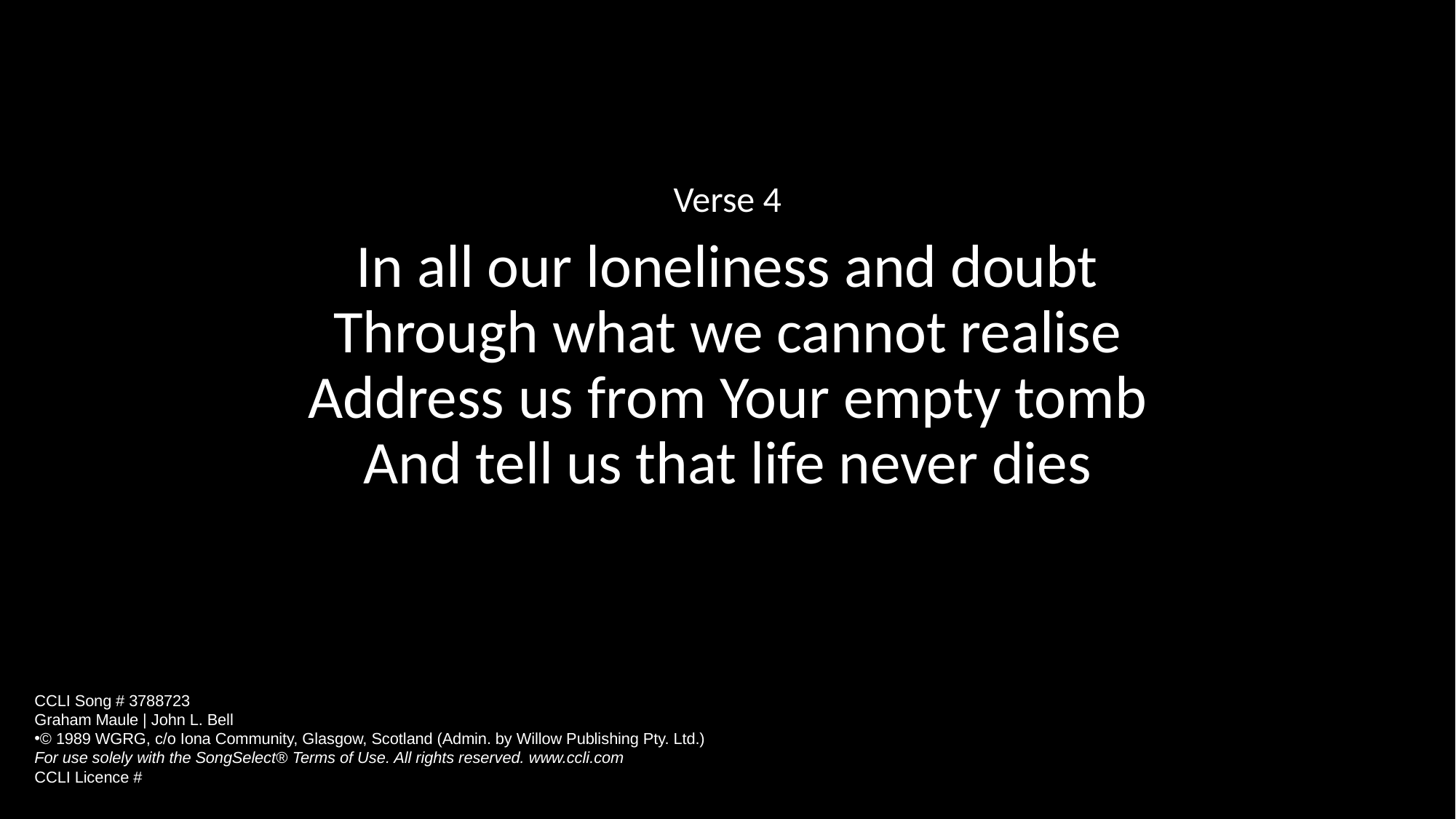

Verse 4
In all our loneliness and doubt
Through what we cannot realise
Address us from Your empty tomb
And tell us that life never dies

CCLI Song # 3788723
Graham Maule | John L. Bell
© 1989 WGRG, c/o Iona Community, Glasgow, Scotland (Admin. by Willow Publishing Pty. Ltd.)
For use solely with the SongSelect® Terms of Use. All rights reserved. www.ccli.com
CCLI Licence #